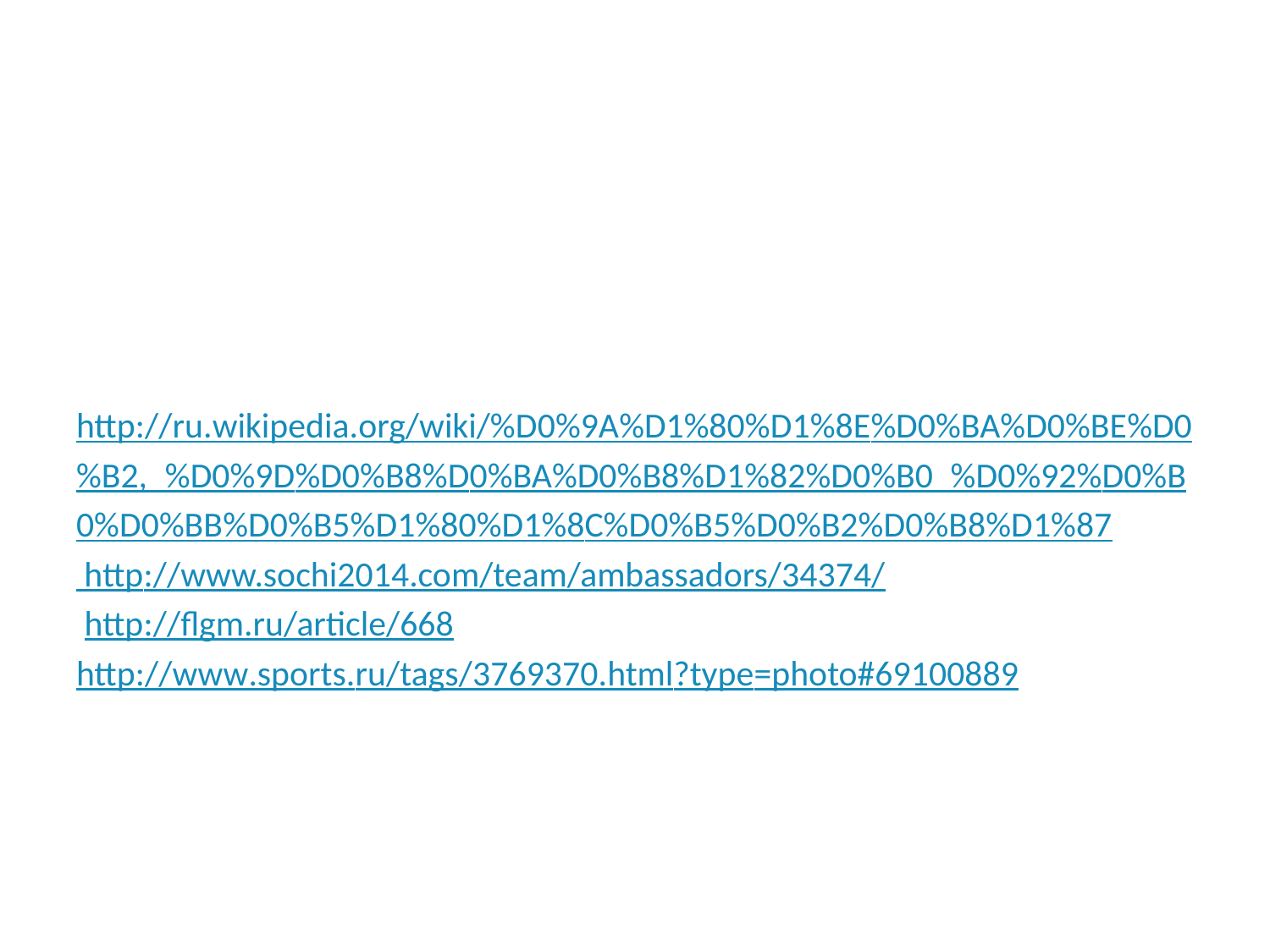

#
http://ru.wikipedia.org/wiki/%D0%9A%D1%80%D1%8E%D0%BA%D0%BE%D0
%B2,_%D0%9D%D0%B8%D0%BA%D0%B8%D1%82%D0%B0_%D0%92%D0%B
0%D0%BB%D0%B5%D1%80%D1%8C%D0%B5%D0%B2%D0%B8%D1%87
 http://www.sochi2014.com/team/ambassadors/34374/
 http://flgm.ru/article/668
http://www.sports.ru/tags/3769370.html?type=photo#69100889